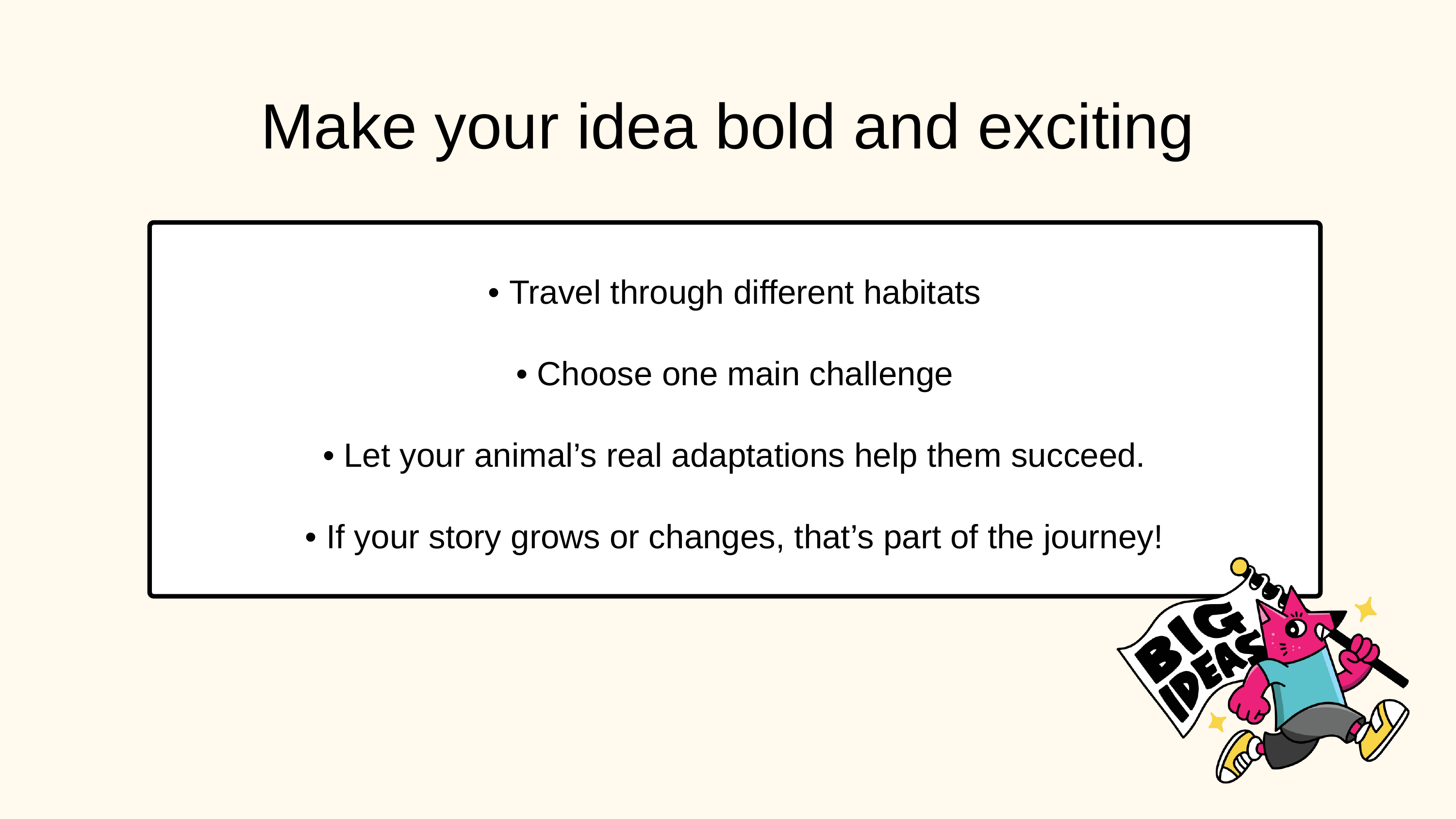

Make your idea bold and exciting

• Travel through different habitats
• Choose one main challenge
• Let your animal’s real adaptations help them succeed.
• If your story grows or changes, that’s part of the journey!